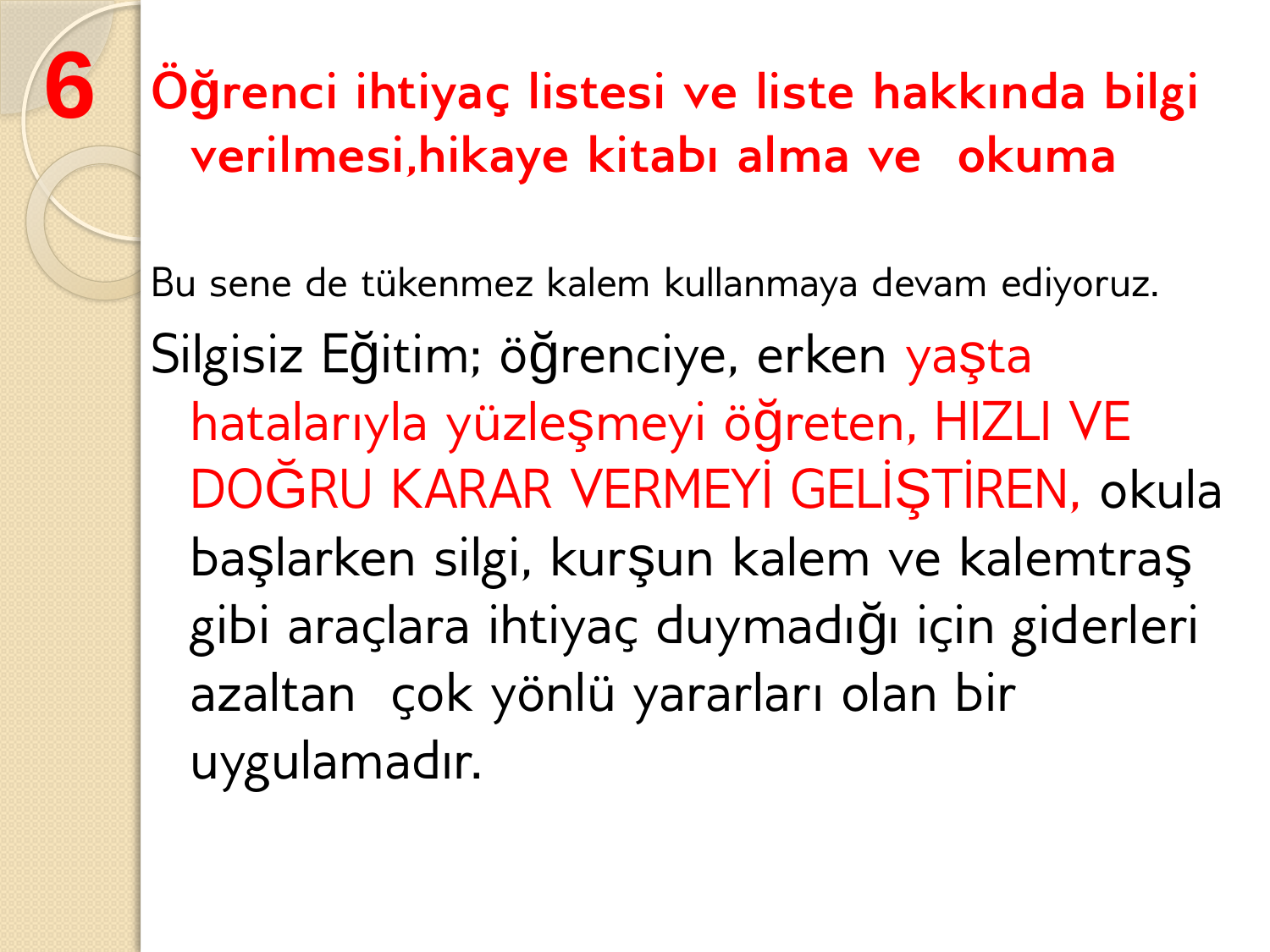

6
Öğrenci ihtiyaç listesi ve liste hakkında bilgi verilmesi,hikaye kitabı alma ve  okuma

Bu sene de tükenmez kalem kullanmaya devam ediyoruz.
Silgisiz Eğitim; öğrenciye, erken yaşta hatalarıyla yüzleşmeyi öğreten, HIZLI VE DOĞRU KARAR VERMEYİ GELİŞTİREN, okula başlarken silgi, kurşun kalem ve kalemtraş gibi araçlara ihtiyaç duymadığı için giderleri azaltan  çok yönlü yararları olan bir uygulamadır.